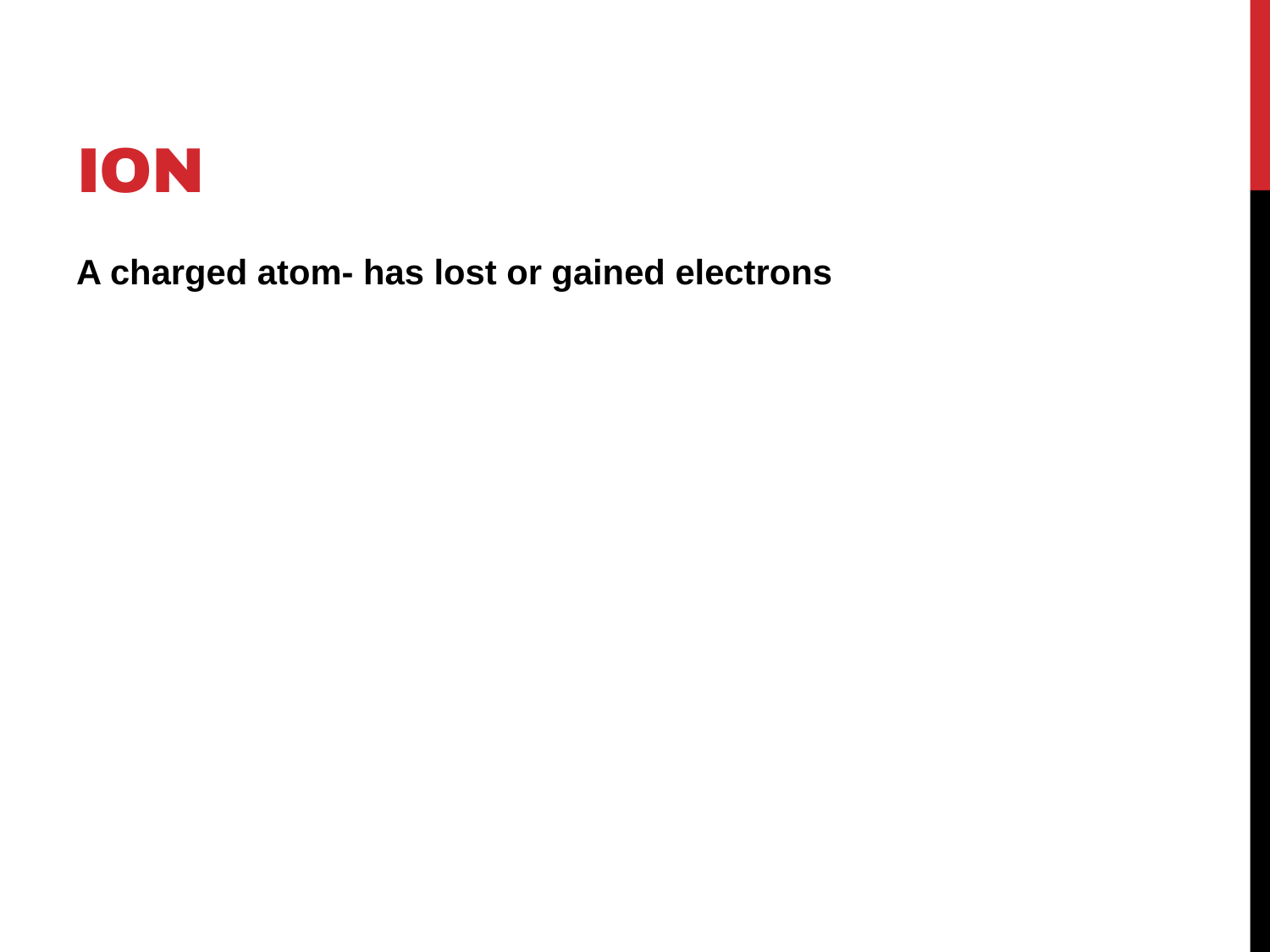

# ion
A charged atom- has lost or gained electrons